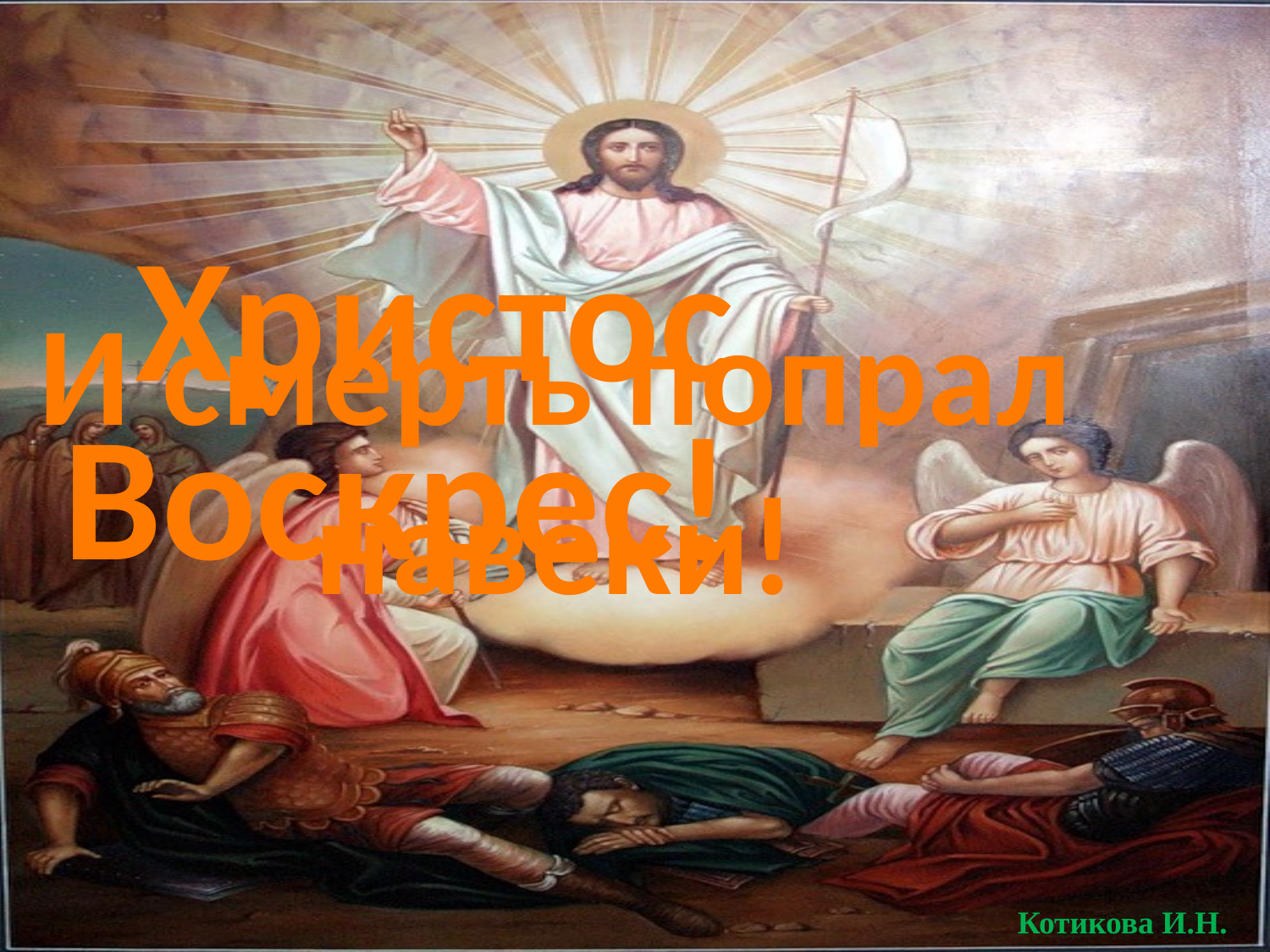

Христос
И смерть попрал навеки!
Воскрес!
Котикова И.Н.